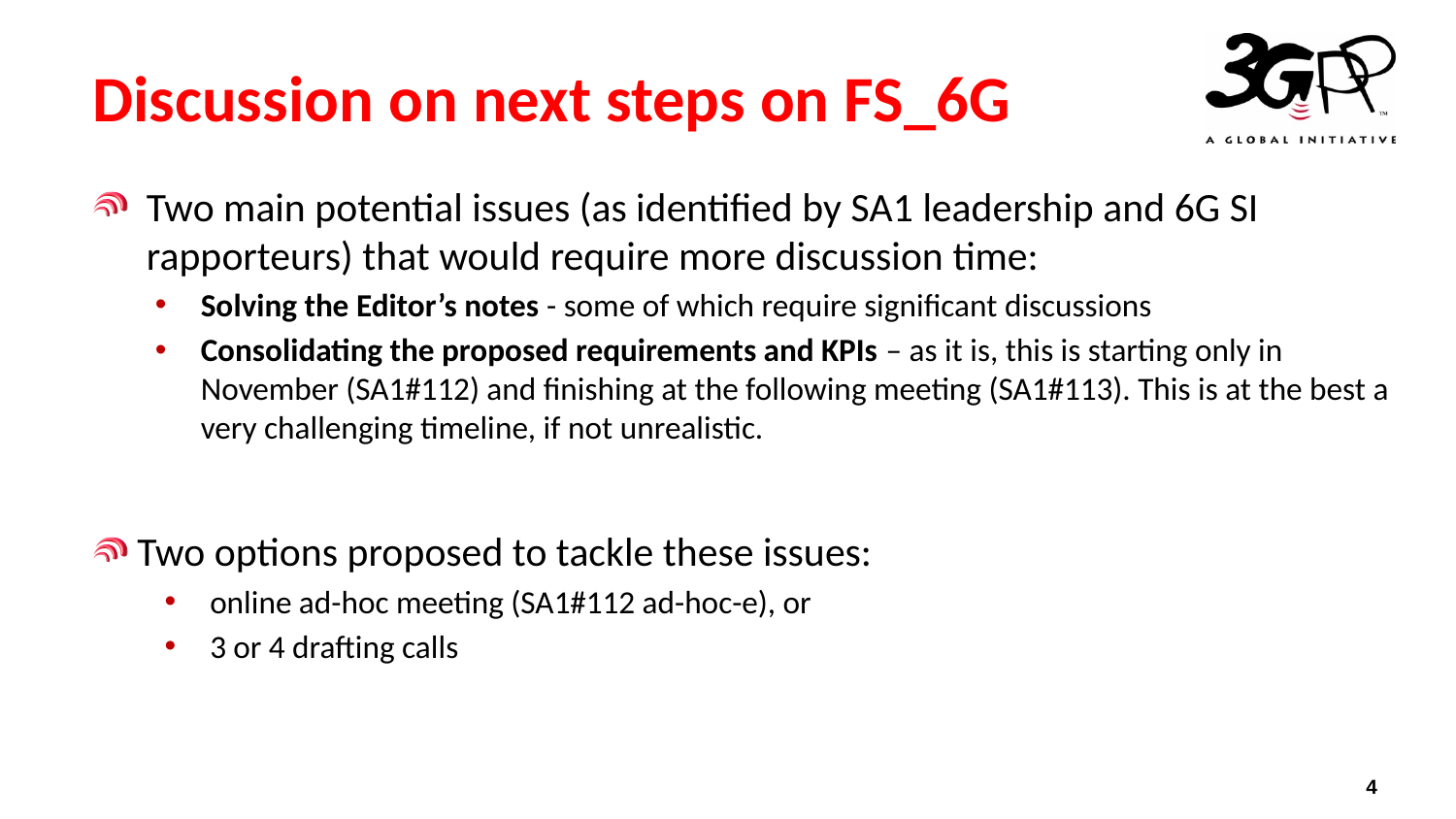

# Discussion on next steps on FS_6G
Two main potential issues (as identified by SA1 leadership and 6G SI rapporteurs) that would require more discussion time:
Solving the Editor’s notes - some of which require significant discussions
Consolidating the proposed requirements and KPIs – as it is, this is starting only in November (SA1#112) and finishing at the following meeting (SA1#113). This is at the best a very challenging timeline, if not unrealistic.

Two options proposed to tackle these issues:
online ad-hoc meeting (SA1#112 ad-hoc-e), or
3 or 4 drafting calls